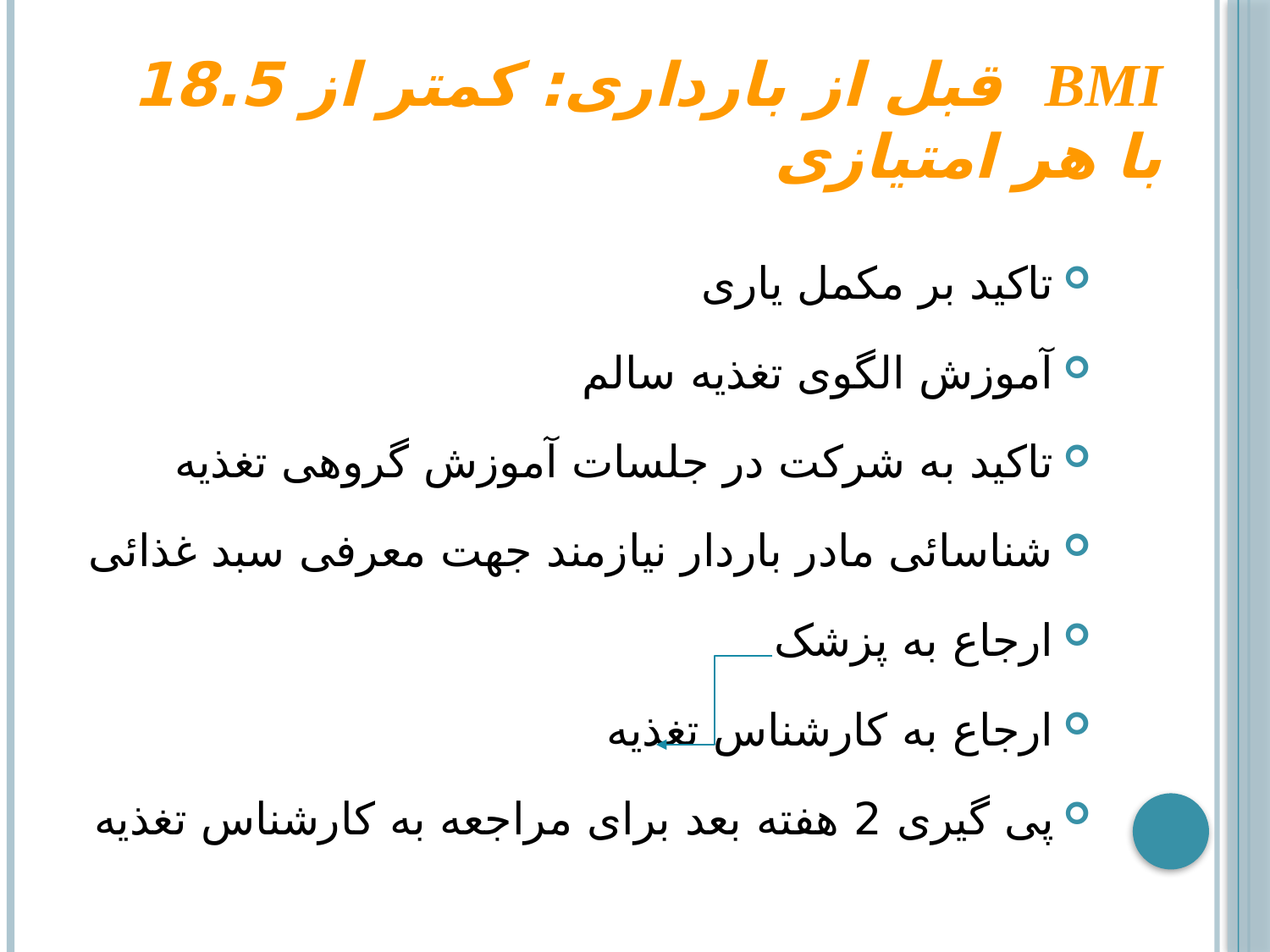

# Bmi  قبل از بارداری: کمتر از 18.5 با هر امتیازی
تاکید بر مکمل یاری
آموزش الگوی تغذیه سالم
تاکید به شرکت در جلسات آموزش گروهی تغذیه
شناسائی مادر باردار نیازمند جهت معرفی سبد غذائی
ارجاع به پزشک
ارجاع به کارشناس تغذیه
پی گیری 2 هفته بعد برای مراجعه به کارشناس تغذیه